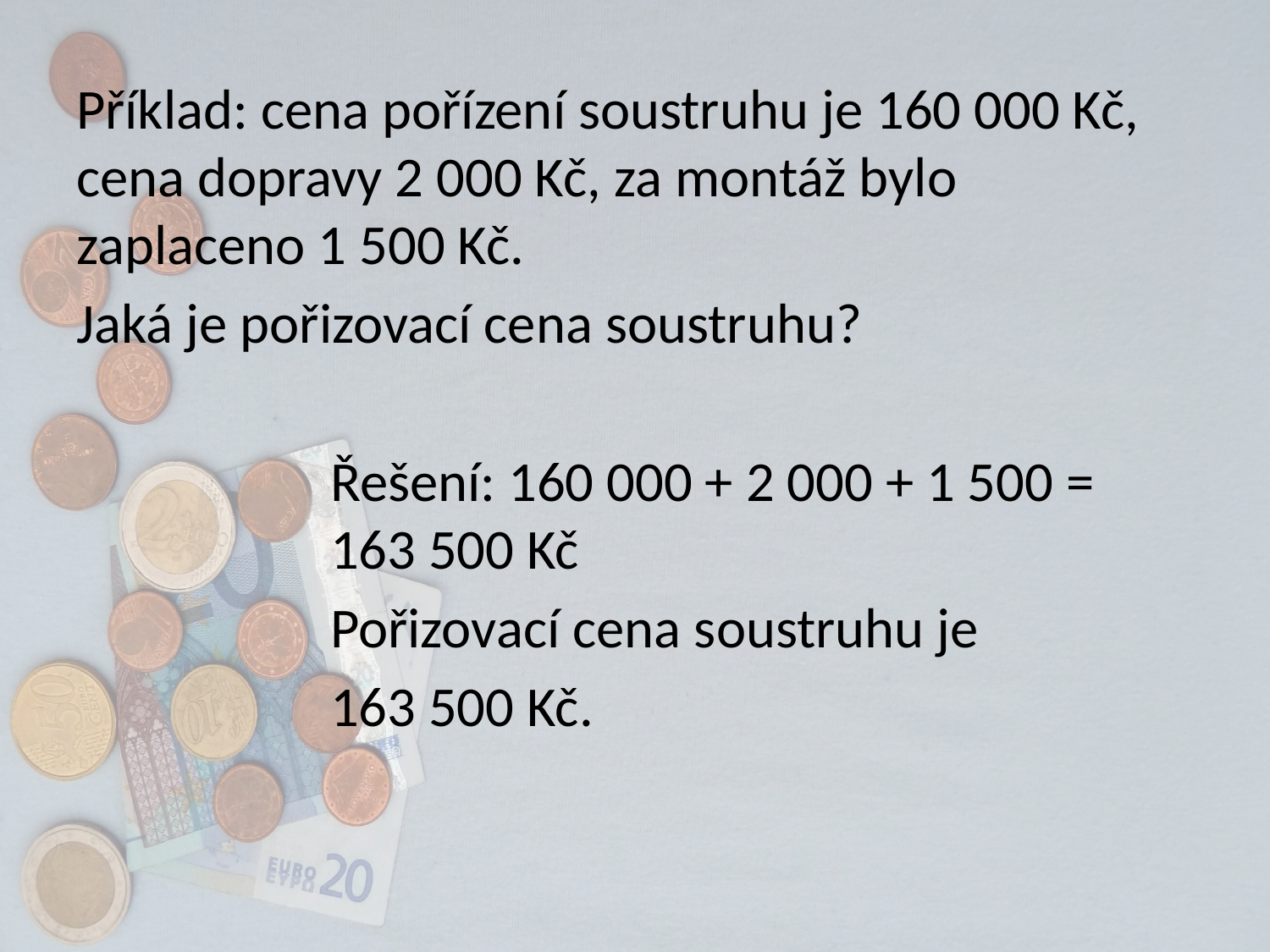

Příklad: cena pořízení soustruhu je 160 000 Kč, cena dopravy 2 000 Kč, za montáž bylo zaplaceno 1 500 Kč.
Jaká je pořizovací cena soustruhu?

		Řešení: 160 000 + 2 000 + 1 500 = 		163 500 Kč
		Pořizovací cena soustruhu je
		163 500 Kč.